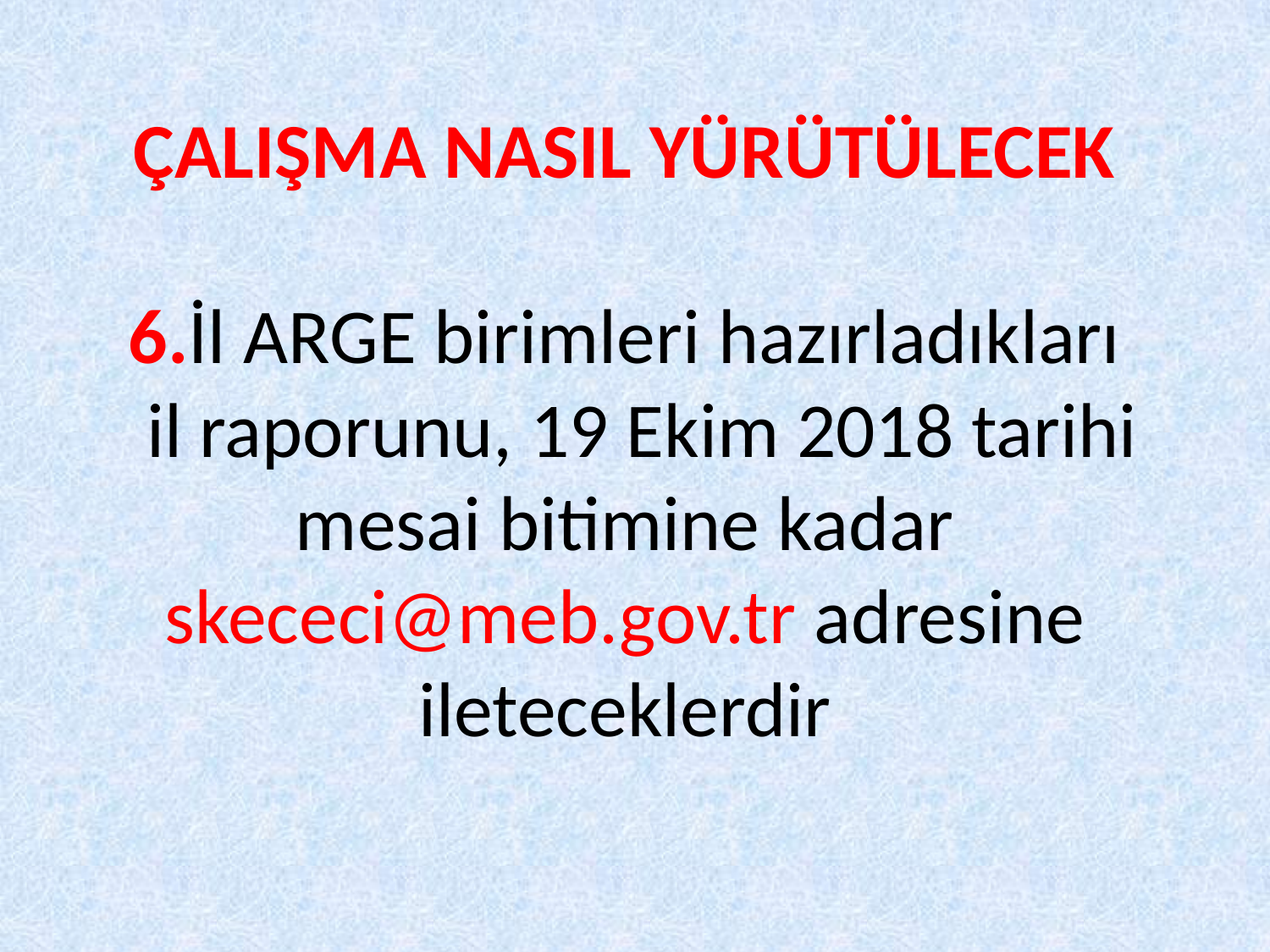

# ÇALIŞMA NASIL YÜRÜTÜLECEK 6.İl ARGE birimleri hazırladıkları il raporunu, 19 Ekim 2018 tarihi mesai bitimine kadar skececi@meb.gov.tr adresine ileteceklerdir